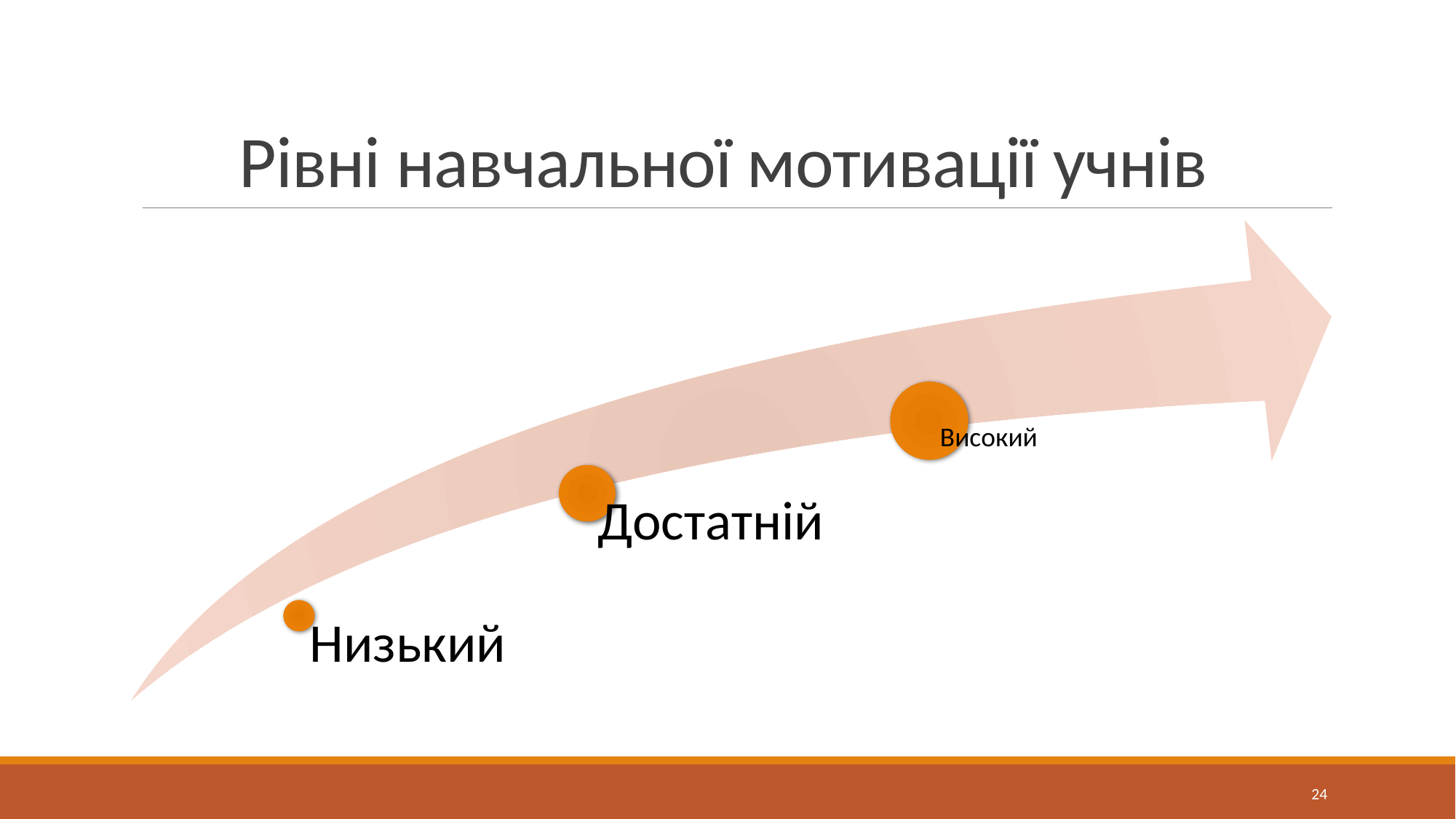

# Рівні навчальної мотивації учнів
Низький
Достатній
Високий
24